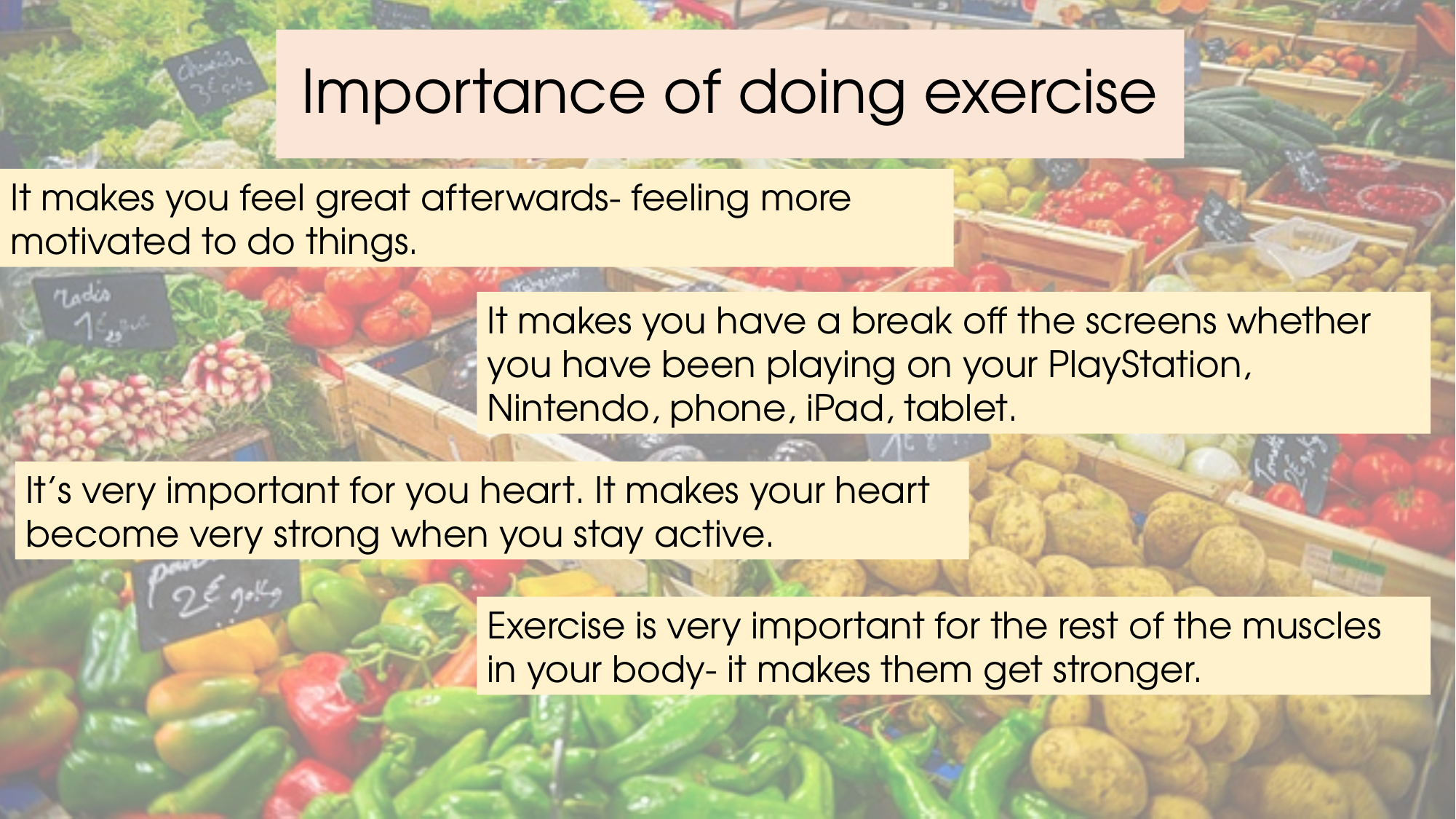

Importance of doing exercise
It makes you feel great afterwards- feeling more motivated to do things.
It makes you have a break off the screens whether you have been playing on your PlayStation, Nintendo, phone, iPad, tablet.
It’s very important for you heart. It makes your heart become very strong when you stay active.
Exercise is very important for the rest of the muscles in your body- it makes them get stronger.